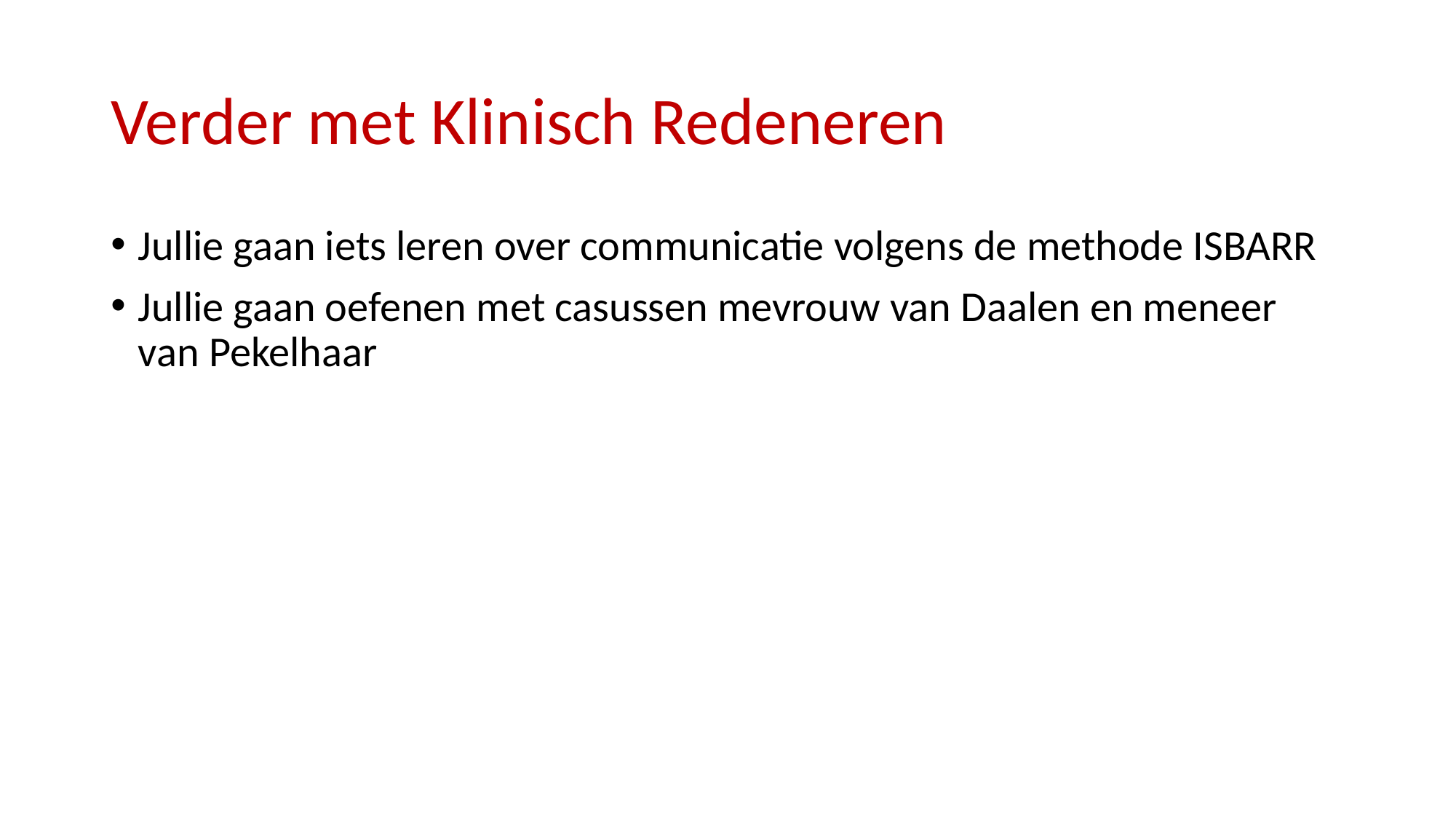

# Verder met Klinisch Redeneren
Jullie gaan iets leren over communicatie volgens de methode ISBARR
Jullie gaan oefenen met casussen mevrouw van Daalen en meneer van Pekelhaar